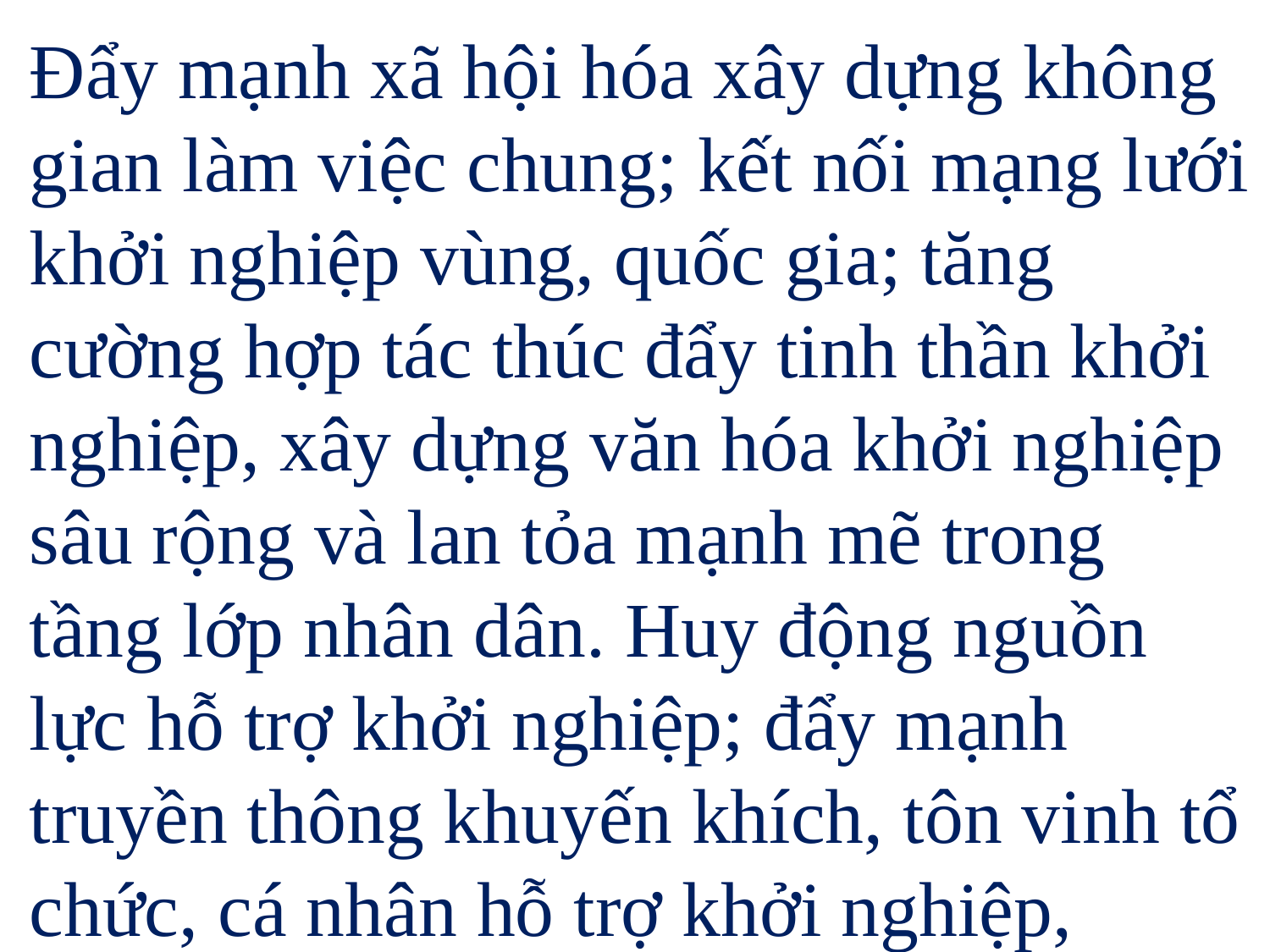

Đẩy mạnh xã hội hóa xây dựng không gian làm việc chung; kết nối mạng lưới khởi nghiệp vùng, quốc gia; tăng cường hợp tác thúc đẩy tinh thần khởi nghiệp, xây dựng văn hóa khởi nghiệp sâu rộng và lan tỏa mạnh mẽ trong tầng lớp nhân dân. Huy động nguồn lực hỗ trợ khởi nghiệp; đẩy mạnh truyền thông khuyến khích, tôn vinh tổ chức, cá nhân hỗ trợ khởi nghiệp,